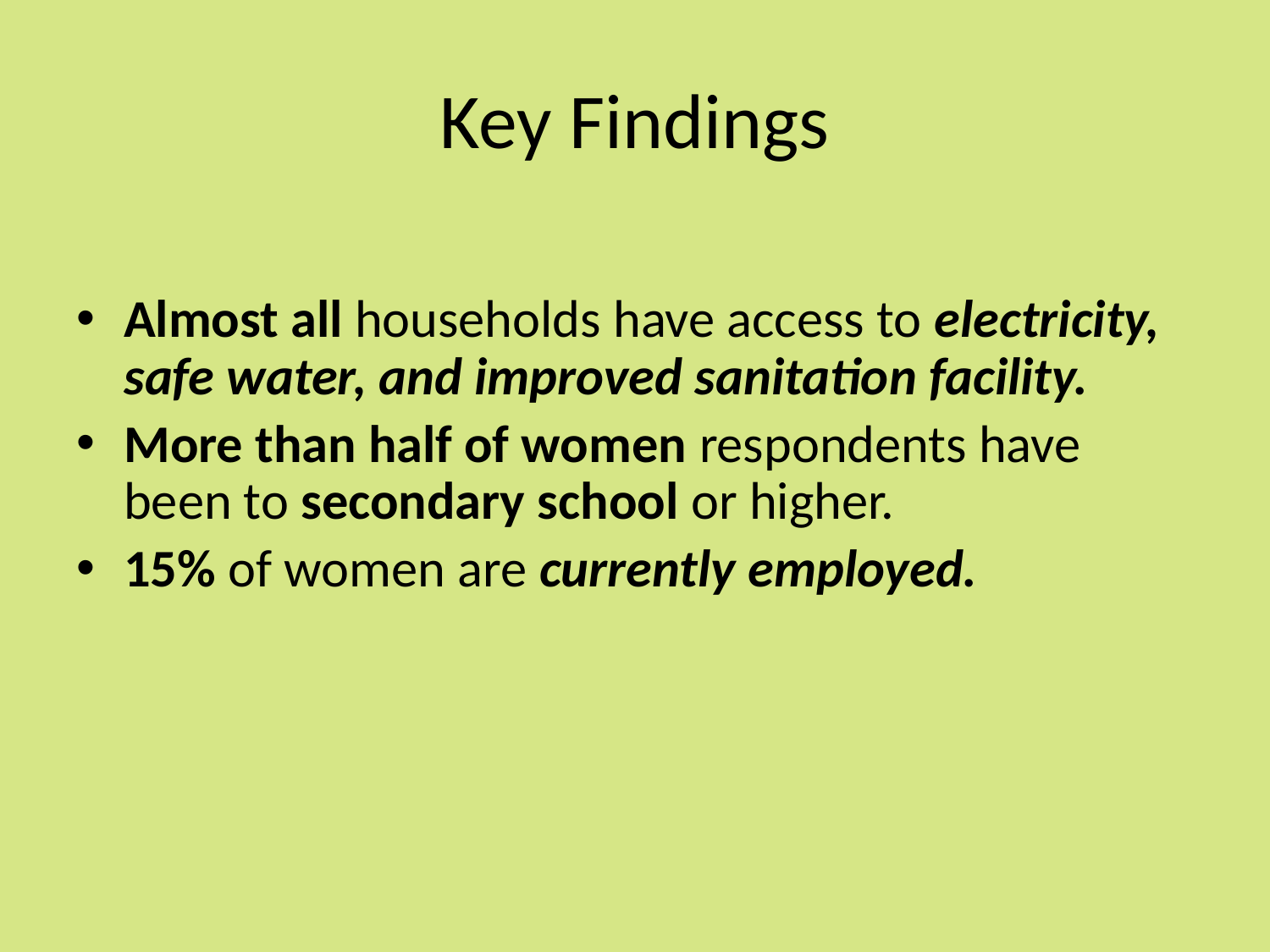

# Key Findings
Almost all households have access to electricity, safe water, and improved sanitation facility.
More than half of women respondents have been to secondary school or higher.
15% of women are currently employed.